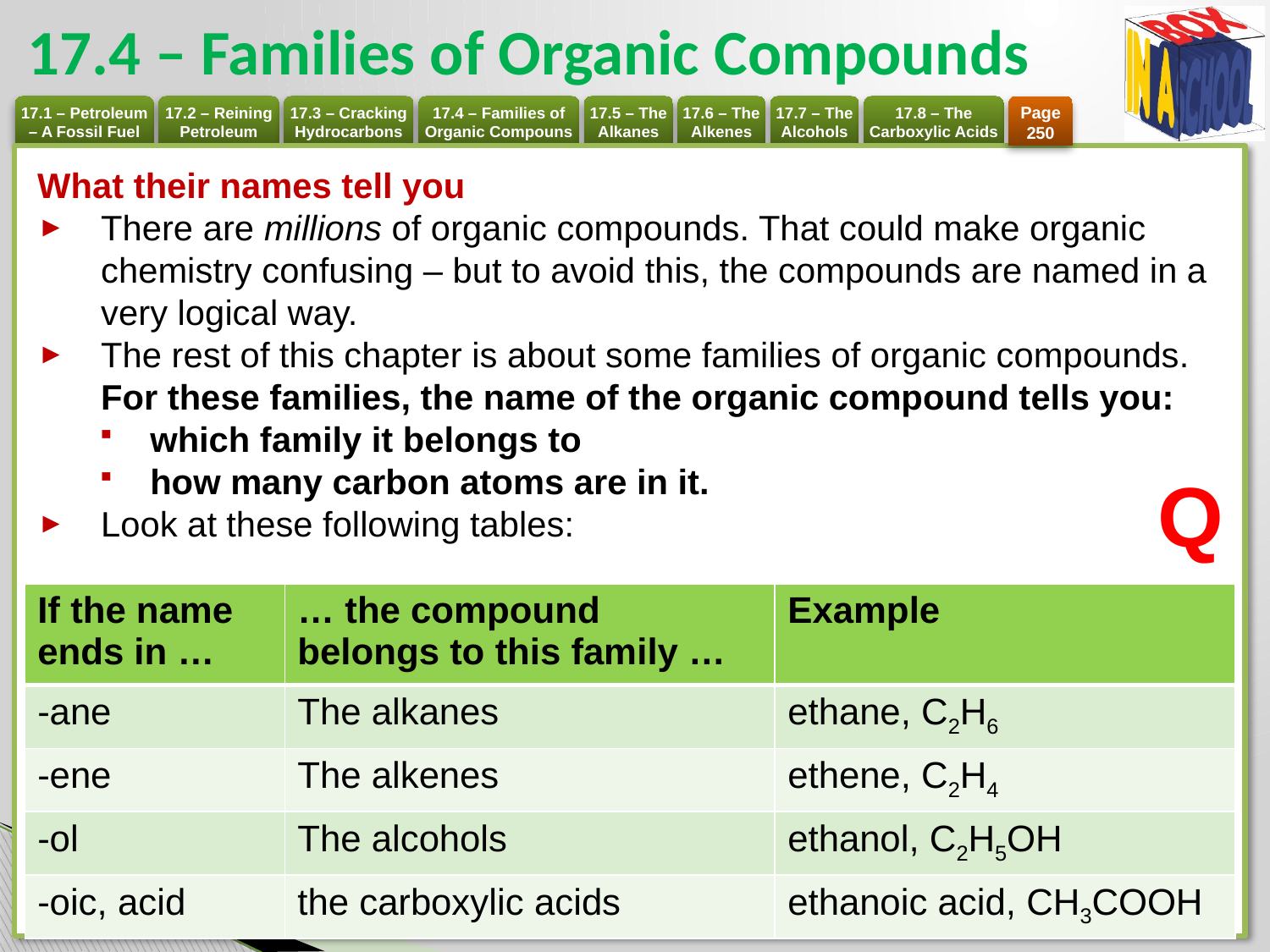

# 17.4 – Families of Organic Compounds
Page 250
What their names tell you
There are millions of organic compounds. That could make organic chemistry confusing – but to avoid this, the compounds are named in a very logical way.
The rest of this chapter is about some families of organic compounds. For these families, the name of the organic compound tells you:
which family it belongs to
how many carbon atoms are in it.
Look at these following tables:
Q
| If the name ends in … | … the compound belongs to this family … | Example |
| --- | --- | --- |
| -ane | The alkanes | ethane, C2H6 |
| -ene | The alkenes | ethene, C2H4 |
| -ol | The alcohols | ethanol, C2H5OH |
| -oic, acid | the carboxylic acids | ethanoic acid, CH3COOH |